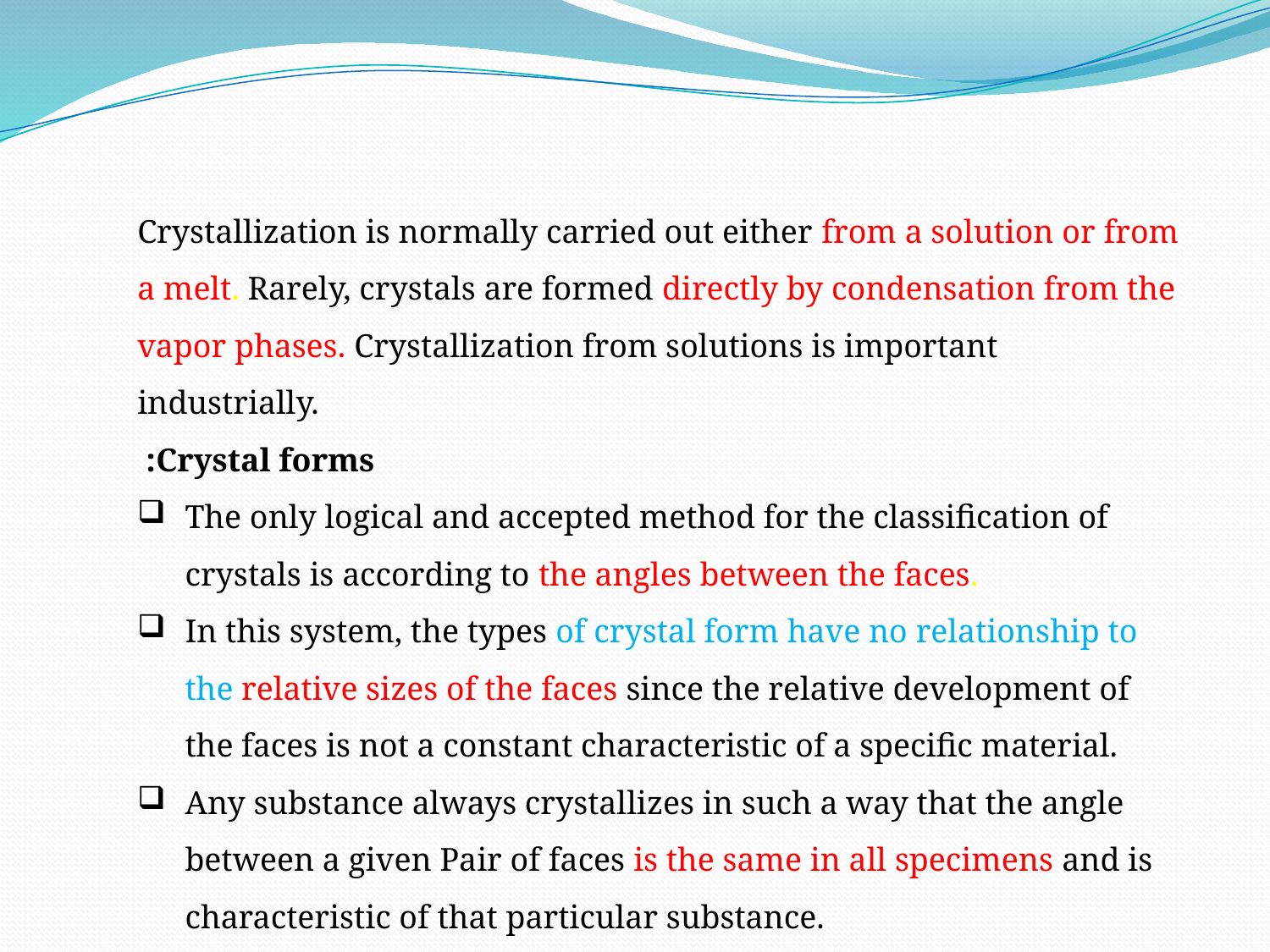

Crystallization is normally carried out either from a solution or from a melt. Rarely, crystals are formed directly by condensation from the vapor phases. Crystallization from solutions is important industrially.
Crystal forms:
The only logical and accepted method for the classification of crystals is according to the angles between the faces.
In this system, the types of crystal form have no relationship to the relative sizes of the faces since the relative development of the faces is not a constant characteristic of a specific material.
Any substance always crystallizes in such a way that the angle between a given Pair of faces is the same in all specimens and is characteristic of that particular substance.